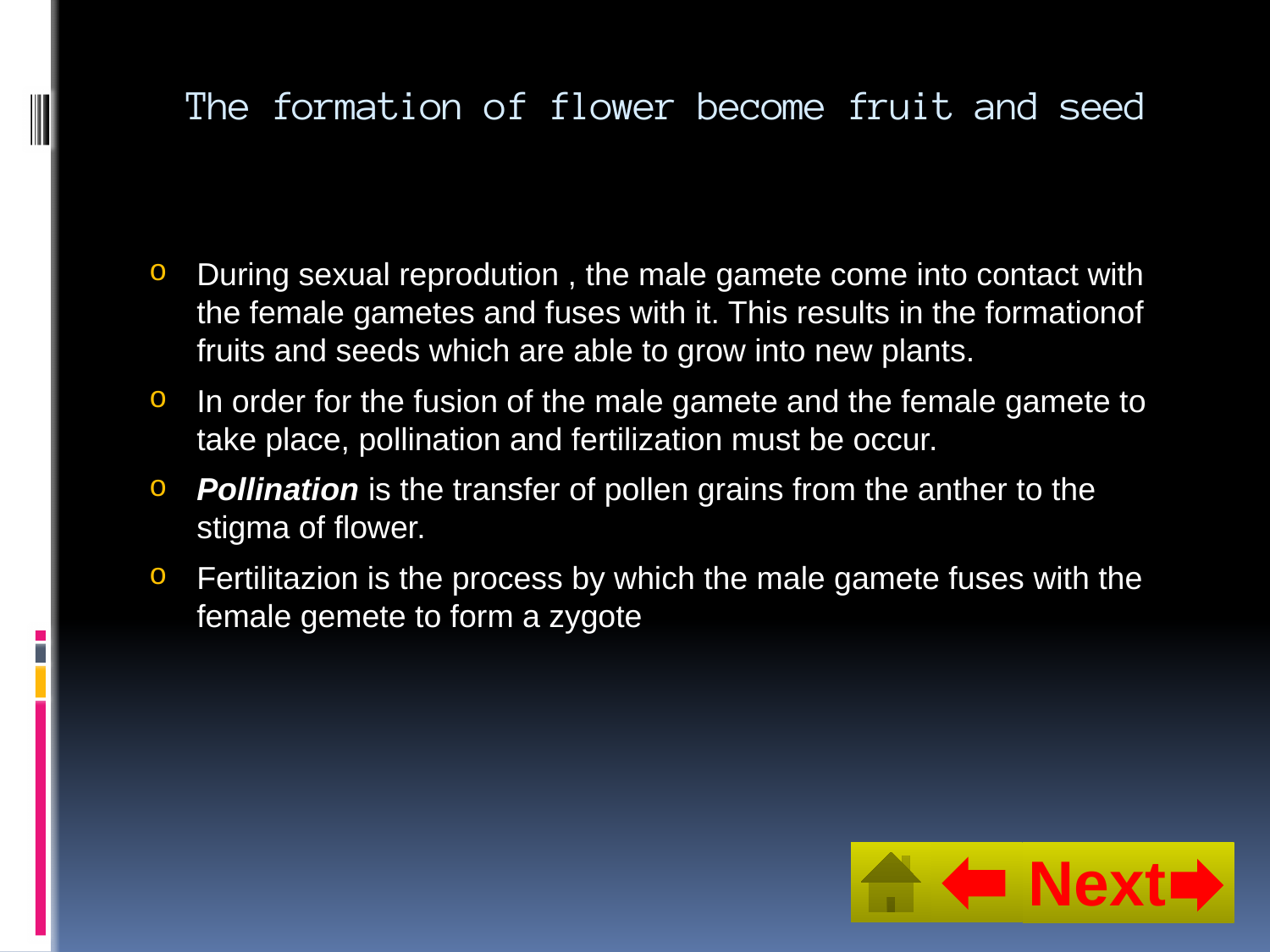

# The formation of flower become fruit and seed
During sexual reprodution , the male gamete come into contact with the female gametes and fuses with it. This results in the formationof fruits and seeds which are able to grow into new plants.
In order for the fusion of the male gamete and the female gamete to take place, pollination and fertilization must be occur.
Pollination is the transfer of pollen grains from the anther to the stigma of flower.
Fertilitazion is the process by which the male gamete fuses with the female gemete to form a zygote

Next